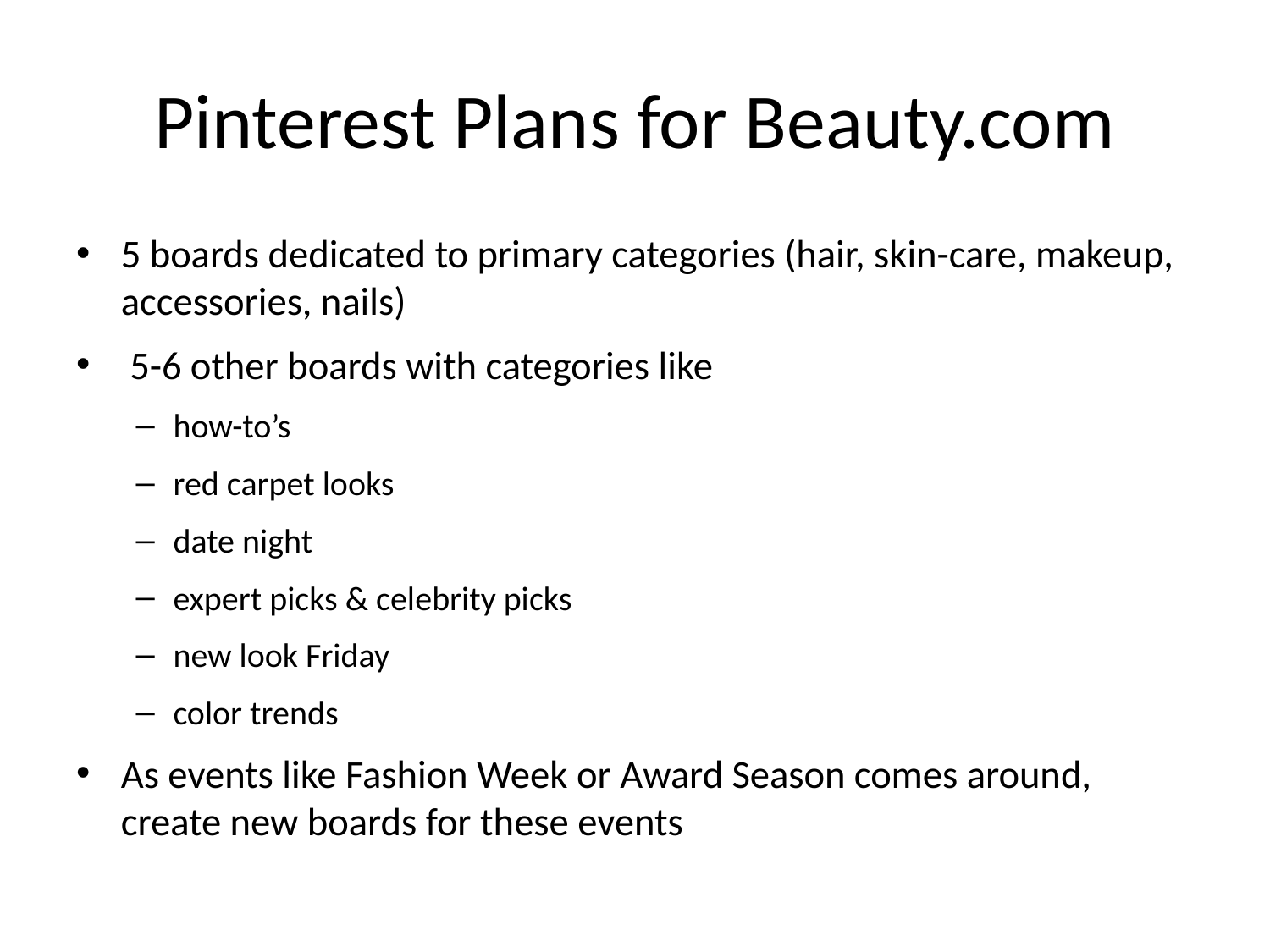

# Pinterest Plans for Beauty.com
5 boards dedicated to primary categories (hair, skin-care, makeup, accessories, nails)
 5-6 other boards with categories like
how-to’s
red carpet looks
date night
expert picks & celebrity picks
new look Friday
color trends
As events like Fashion Week or Award Season comes around, create new boards for these events